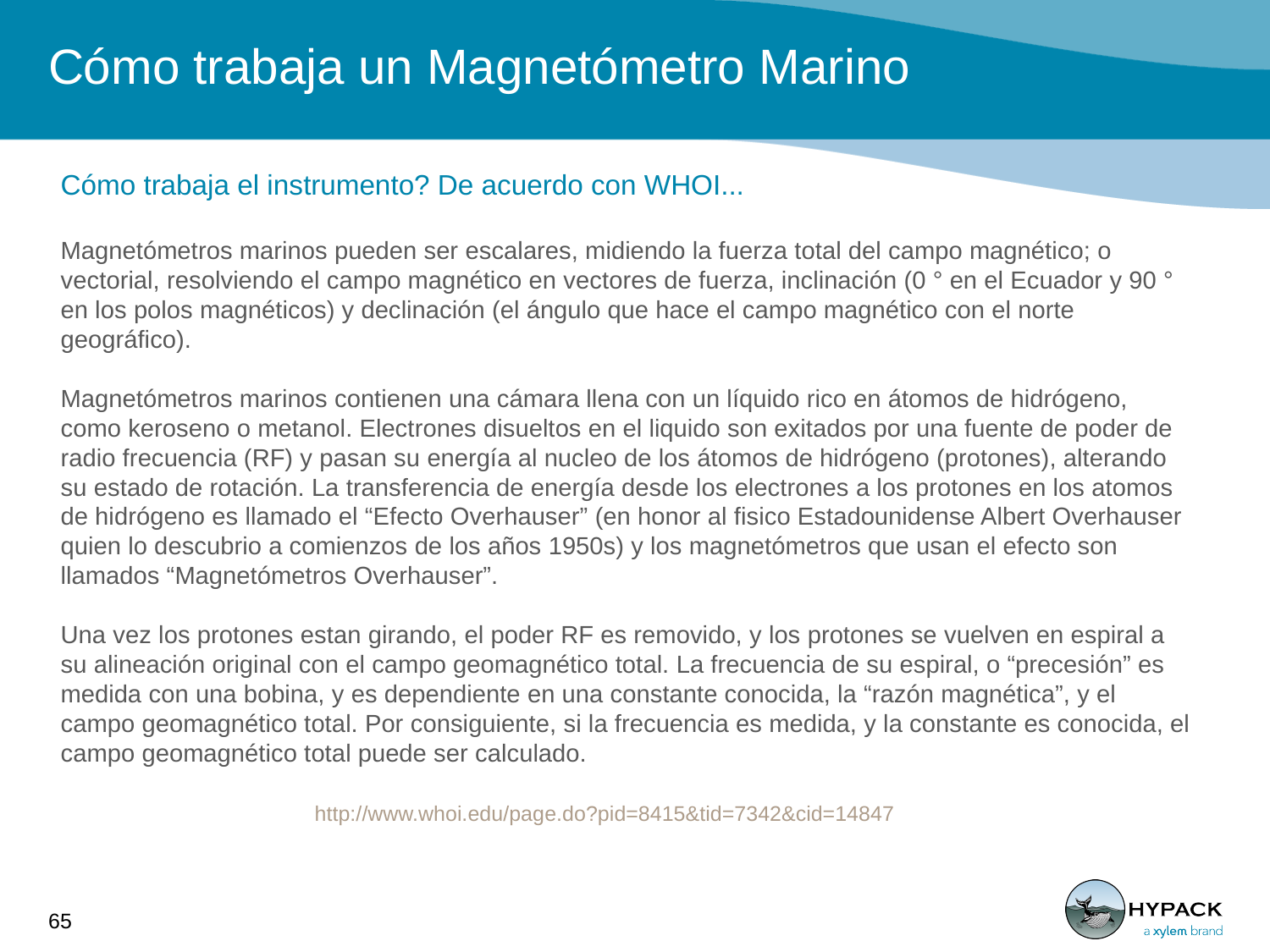

# Cómo trabaja un Magnetómetro Marino
Cómo trabaja el instrumento? De acuerdo con WHOI...

Magnetómetros marinos pueden ser escalares, midiendo la fuerza total del campo magnético; o vectorial, resolviendo el campo magnético en vectores de fuerza, inclinación (0 ° en el Ecuador y 90 ° en los polos magnéticos) y declinación (el ángulo que hace el campo magnético con el norte geográfico).

Magnetómetros marinos contienen una cámara llena con un líquido rico en átomos de hidrógeno, como keroseno o metanol. Electrones disueltos en el liquido son exitados por una fuente de poder de radio frecuencia (RF) y pasan su energía al nucleo de los átomos de hidrógeno (protones), alterando su estado de rotación. La transferencia de energía desde los electrones a los protones en los atomos de hidrógeno es llamado el “Efecto Overhauser” (en honor al fisico Estadounidense Albert Overhauser quien lo descubrio a comienzos de los años 1950s) y los magnetómetros que usan el efecto son llamados “Magnetómetros Overhauser”.

Una vez los protones estan girando, el poder RF es removido, y los protones se vuelven en espiral a su alineación original con el campo geomagnético total. La frecuencia de su espiral, o “precesión” es medida con una bobina, y es dependiente en una constante conocida, la “razón magnética”, y el campo geomagnético total. Por consiguiente, si la frecuencia es medida, y la constante es conocida, el campo geomagnético total puede ser calculado.

		http://www.whoi.edu/page.do?pid=8415&tid=7342&cid=14847

65